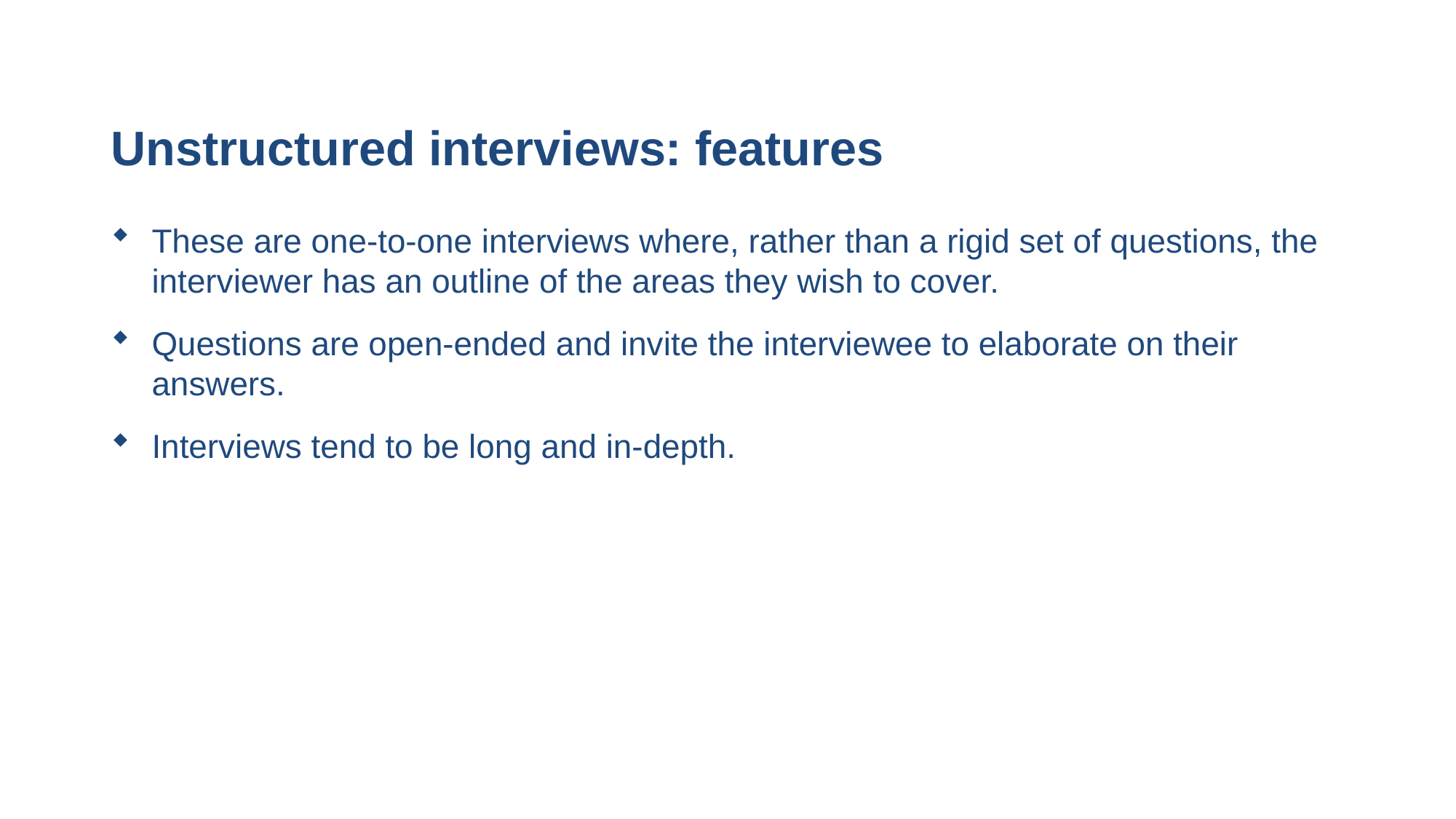

# Unstructured interviews: features
These are one-to-one interviews where, rather than a rigid set of questions, the interviewer has an outline of the areas they wish to cover.
Questions are open-ended and invite the interviewee to elaborate on their answers.
Interviews tend to be long and in-depth.